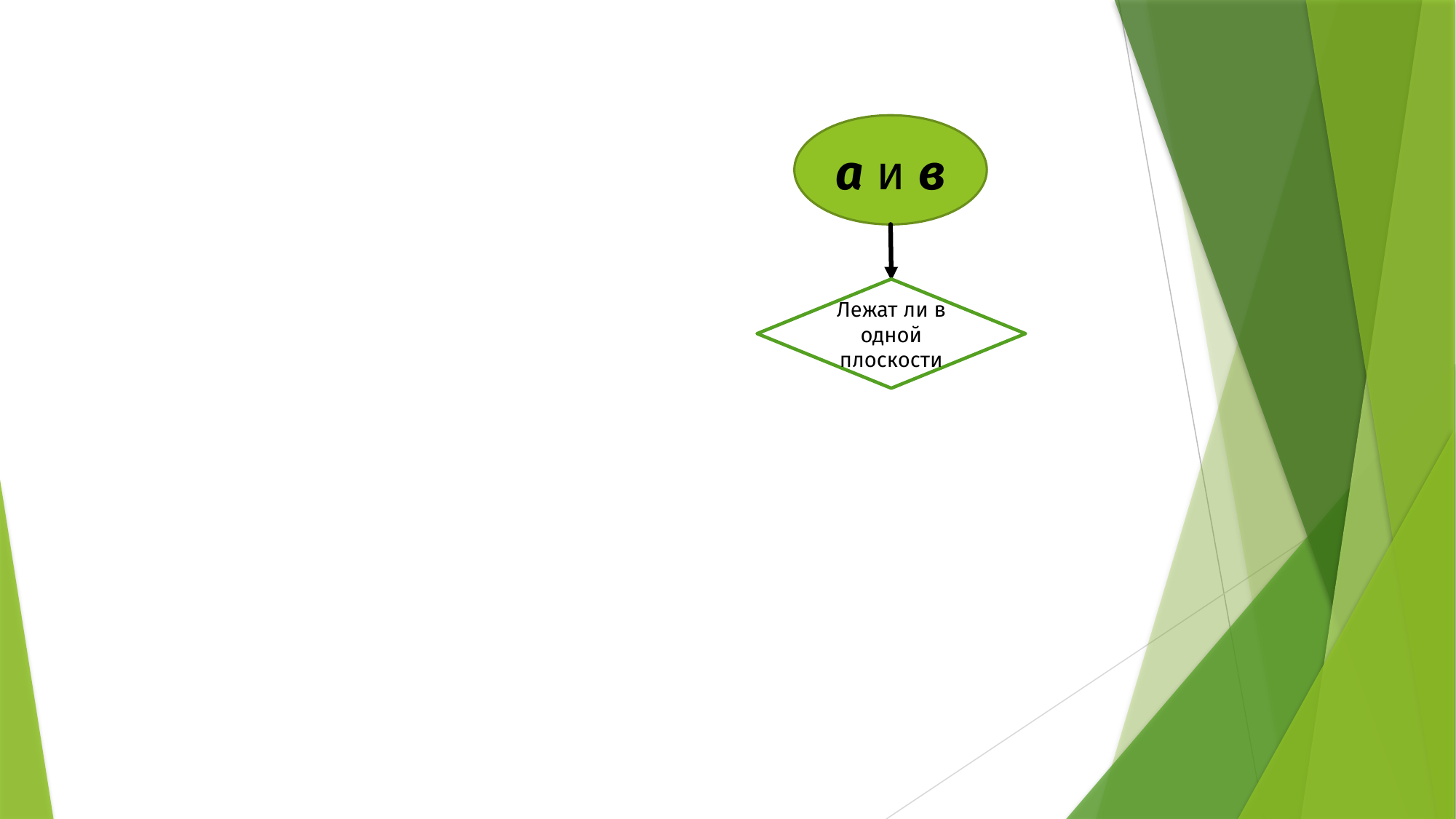

#

а и в
Лежат ли в одной плоскости